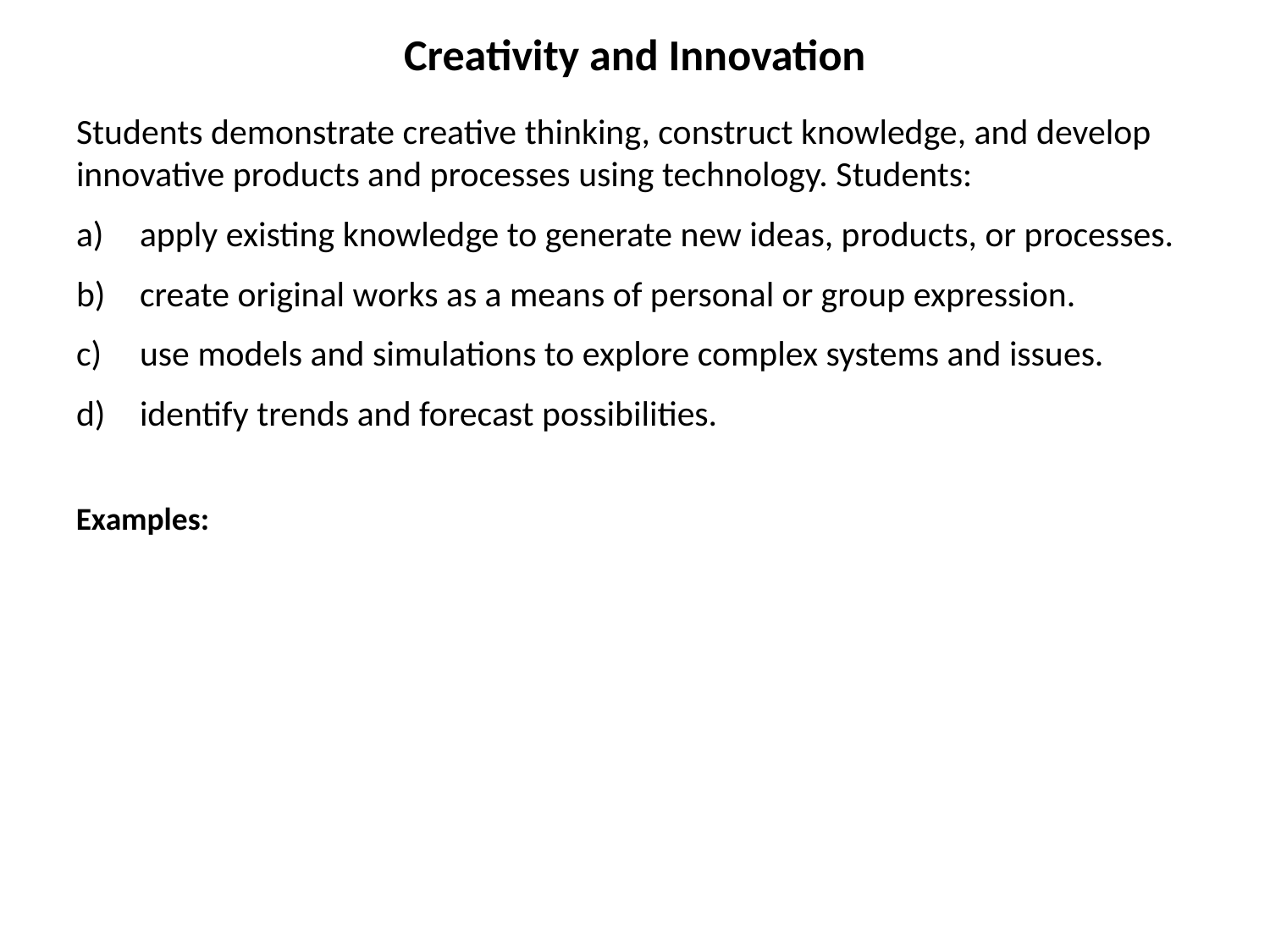

# Creativity and Innovation
Students demonstrate creative thinking, construct knowledge, and develop innovative products and processes using technology. Students:
apply existing knowledge to generate new ideas, products, or processes.
create original works as a means of personal or group expression.
use models and simulations to explore complex systems and issues.
identify trends and forecast possibilities.
Examples: